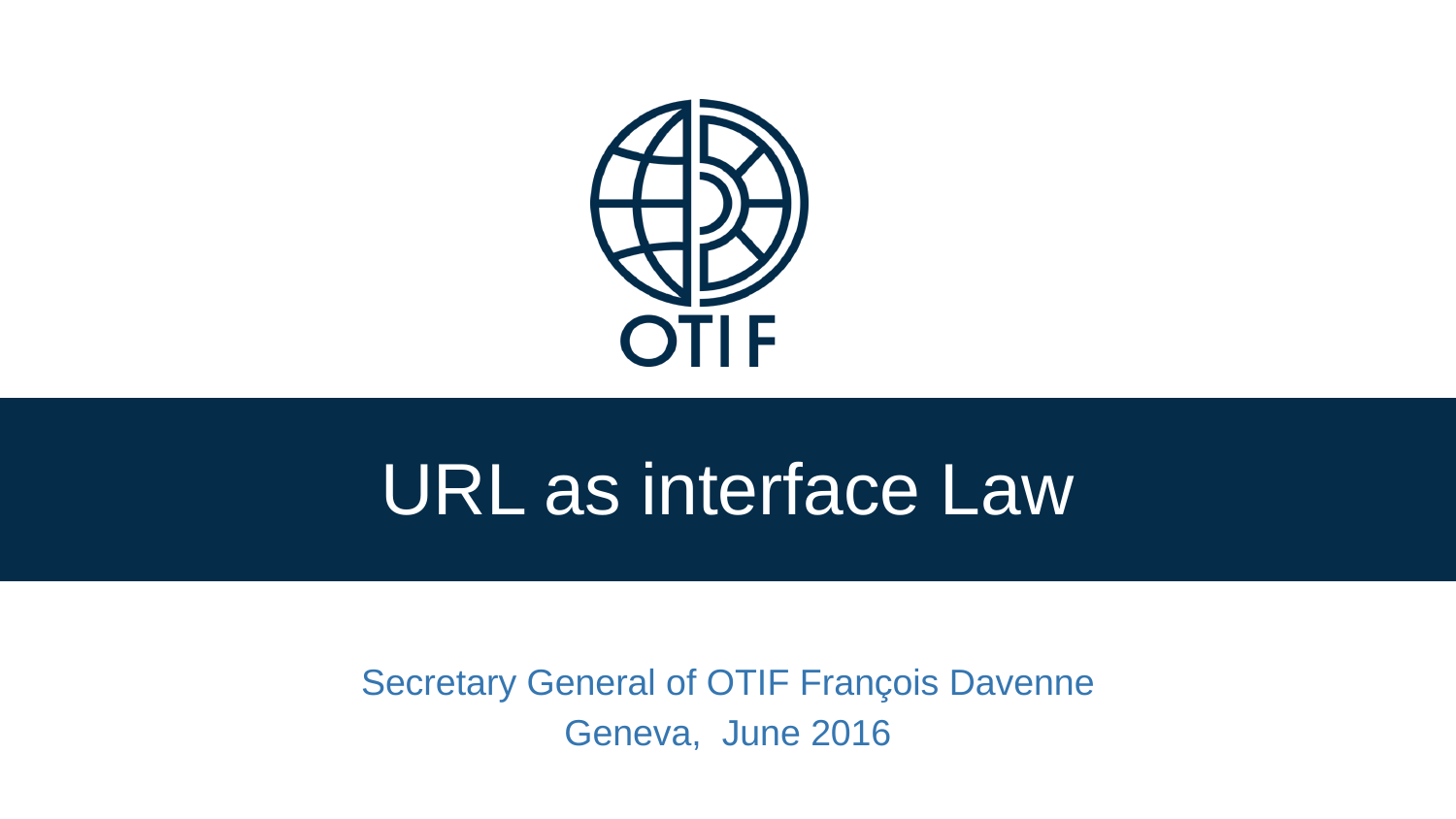

# URL as interface Law
Secretary General of OTIF François Davenne
Geneva,  June 2016